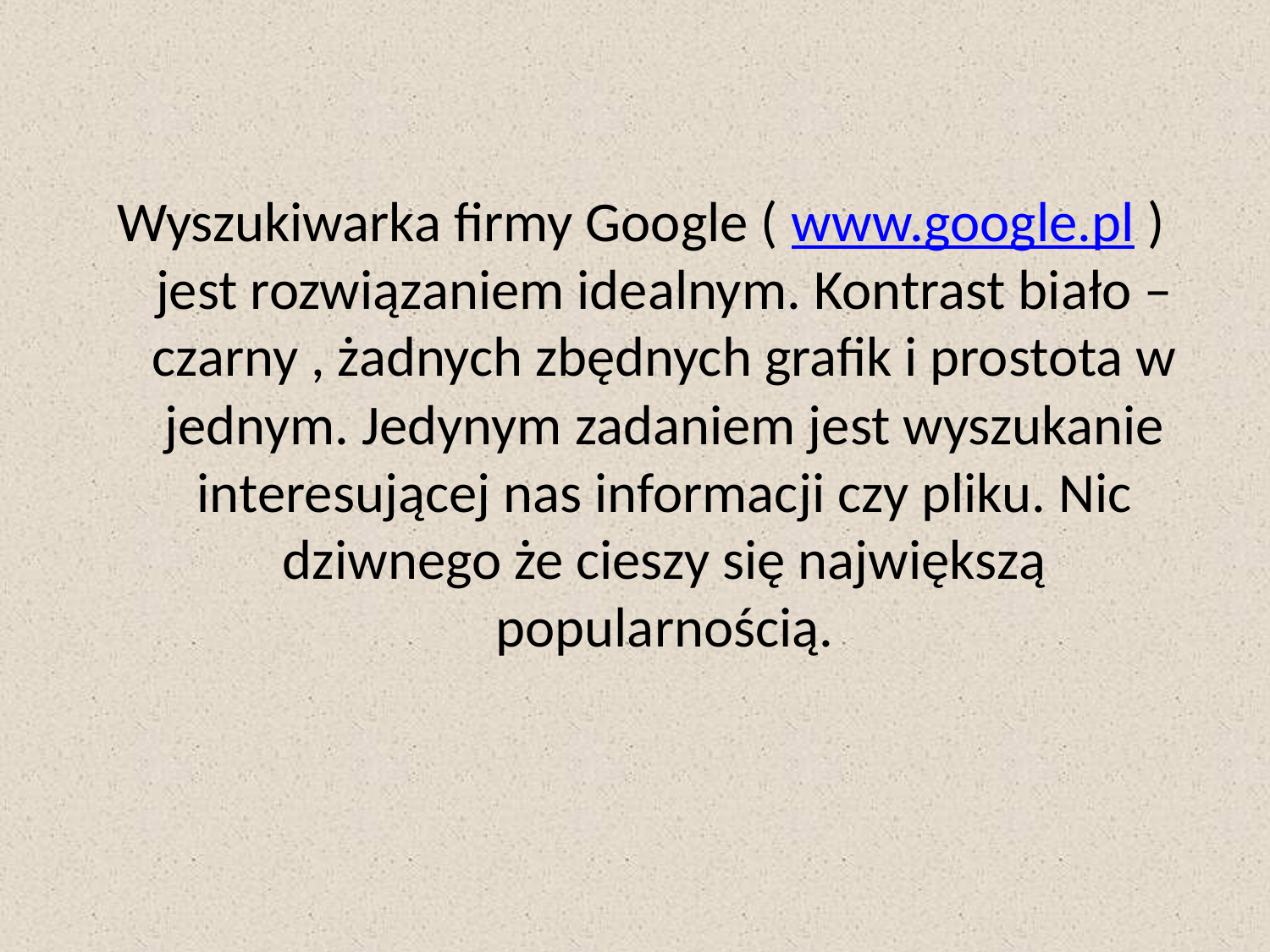

Wyszukiwarka firmy Google ( www.google.pl ) jest rozwiązaniem idealnym. Kontrast biało – czarny , żadnych zbędnych grafik i prostota w jednym. Jedynym zadaniem jest wyszukanie interesującej nas informacji czy pliku. Nic dziwnego że cieszy się największą popularnością.